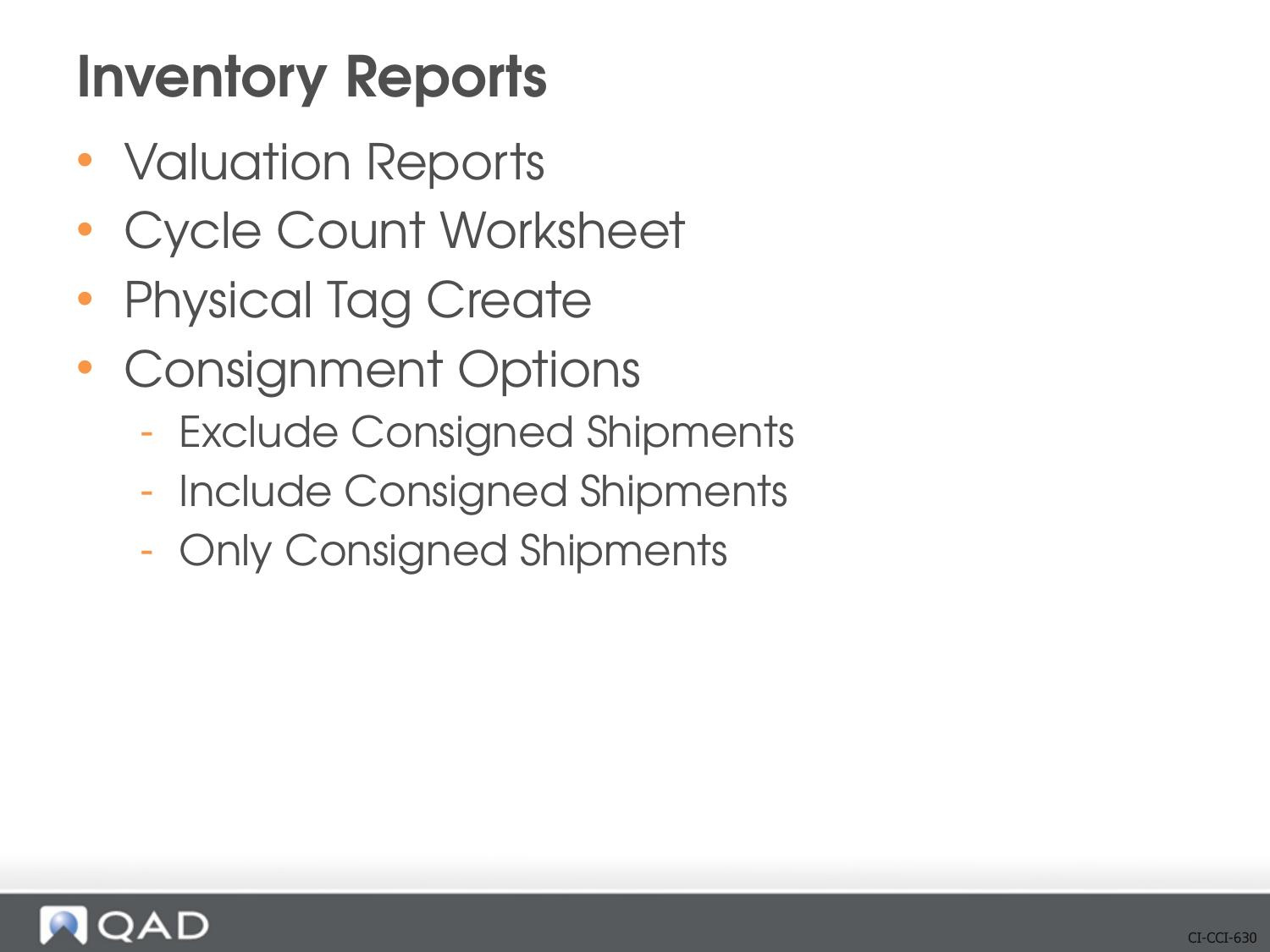

# Inventory Reports
Valuation Reports
Cycle Count Worksheet
Physical Tag Create
Consignment Options
Exclude Consigned Shipments
Include Consigned Shipments
Only Consigned Shipments

CI-CCI-630